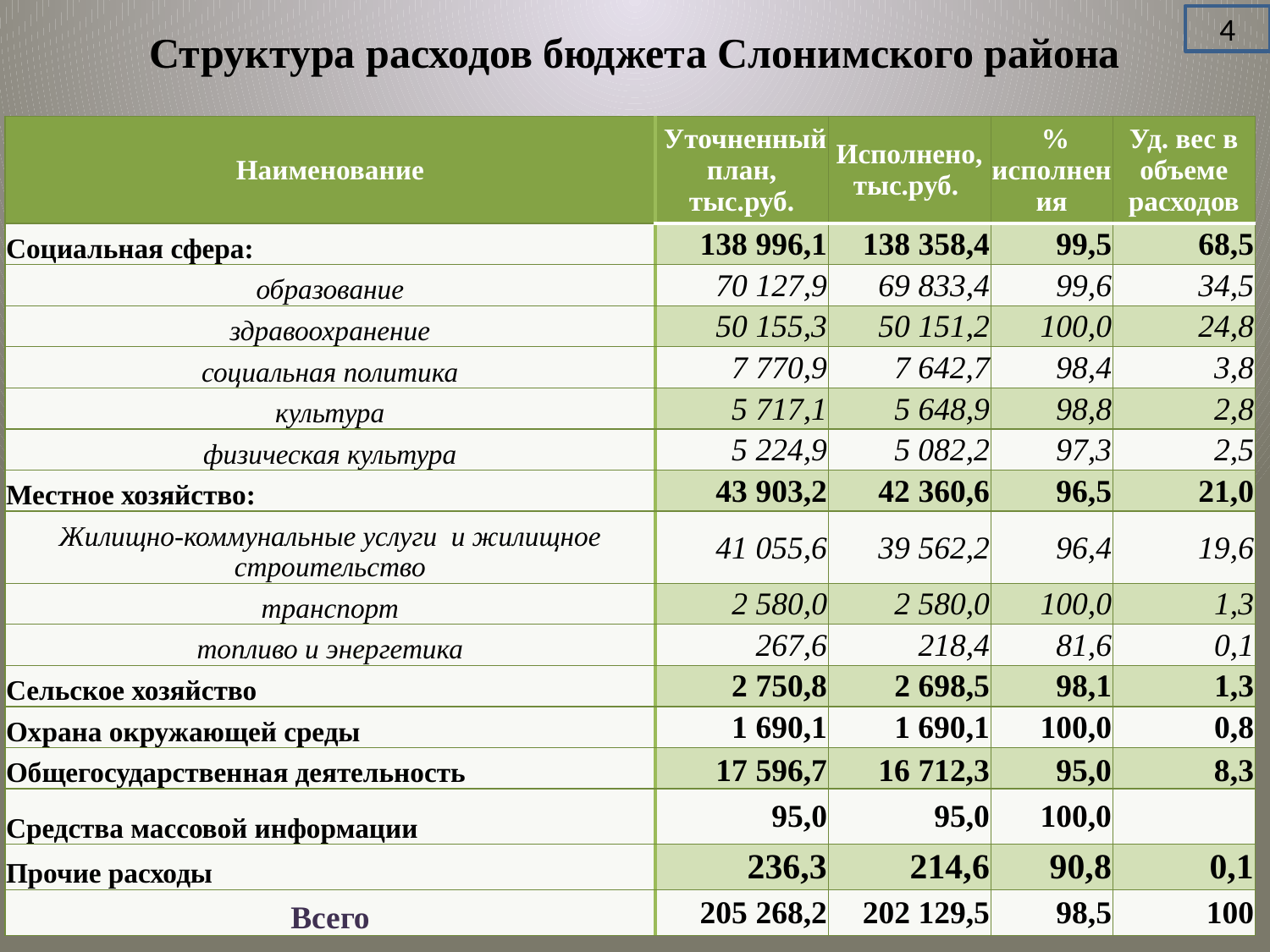

4
# Структура расходов бюджета Слонимского района
| Наименование | Уточненный план, тыс.руб. | Исполнено, тыс.руб. | % исполнения | Уд. вес в объеме расходов |
| --- | --- | --- | --- | --- |
| Социальная сфера: | 138 996,1 | 138 358,4 | 99,5 | 68,5 |
| образование | 70 127,9 | 69 833,4 | 99,6 | 34,5 |
| здравоохранение | 50 155,3 | 50 151,2 | 100,0 | 24,8 |
| социальная политика | 7 770,9 | 7 642,7 | 98,4 | 3,8 |
| культура | 5 717,1 | 5 648,9 | 98,8 | 2,8 |
| физическая культура | 5 224,9 | 5 082,2 | 97,3 | 2,5 |
| Местное хозяйство: | 43 903,2 | 42 360,6 | 96,5 | 21,0 |
| Жилищно-коммунальные услуги и жилищное строительство | 41 055,6 | 39 562,2 | 96,4 | 19,6 |
| транспорт | 2 580,0 | 2 580,0 | 100,0 | 1,3 |
| топливо и энергетика | 267,6 | 218,4 | 81,6 | 0,1 |
| Сельское хозяйство | 2 750,8 | 2 698,5 | 98,1 | 1,3 |
| Охрана окружающей среды | 1 690,1 | 1 690,1 | 100,0 | 0,8 |
| Общегосударственная деятельность | 17 596,7 | 16 712,3 | 95,0 | 8,3 |
| Средства массовой информации | 95,0 | 95,0 | 100,0 |  |
| Прочие расходы | 236,3 | 214,6 | 90,8 | 0,1 |
| Всего | 205 268,2 | 202 129,5 | 98,5 | 100 |